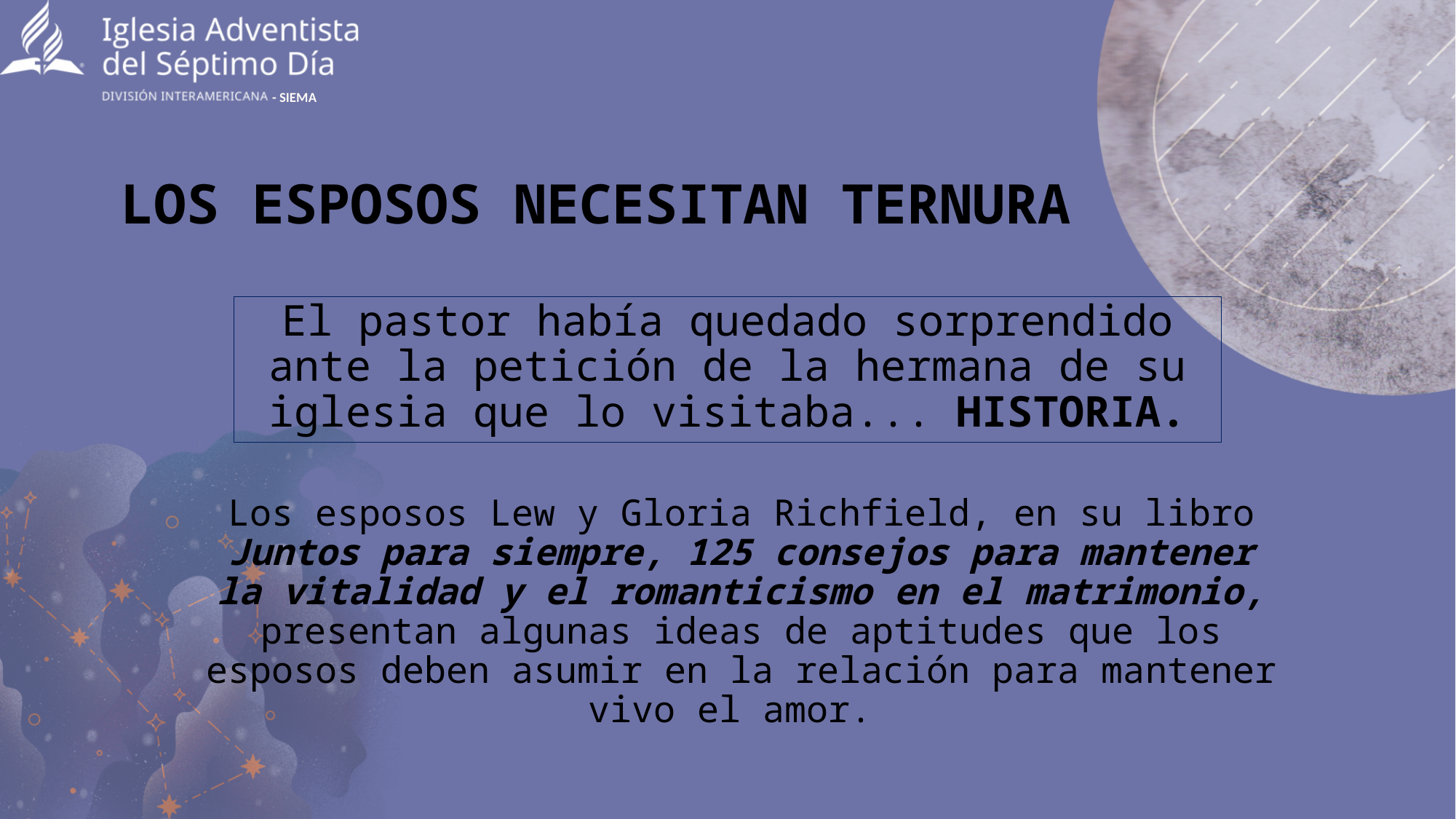

- SIEMA
# LOS ESPOSOS NECESITAN TERNURA
El pastor había quedado sorprendido ante la petición de la hermana de su iglesia que lo visitaba... HISTORIA.
Los esposos Lew y Gloria Richfield, en su libro Juntos para siempre, 125 consejos para mantener la vitalidad y el romanticismo en el matrimonio, presentan algunas ideas de aptitudes que los esposos deben asumir en la relación para mantener vivo el amor.